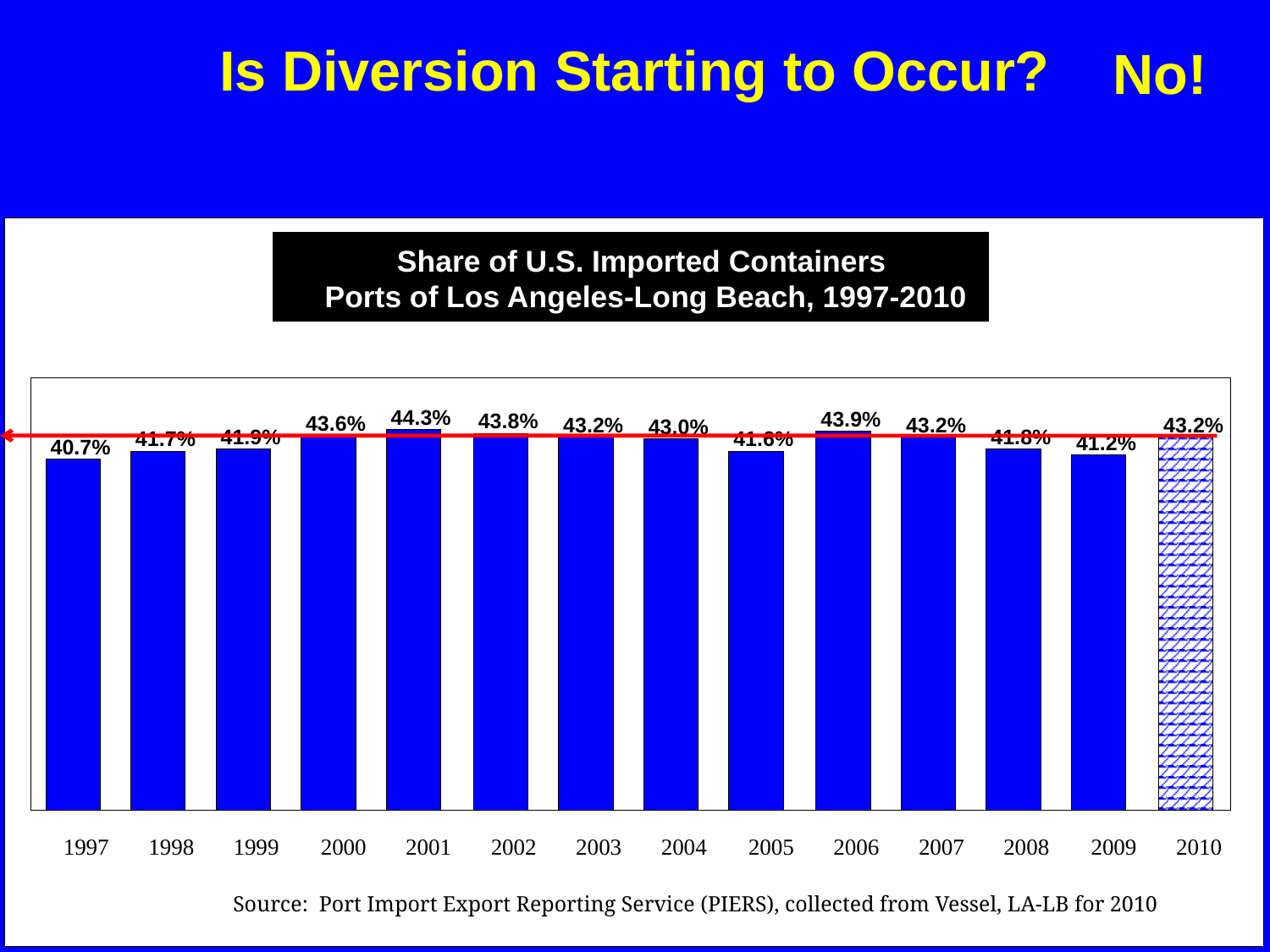

# Is Diversion Starting to Occur?
No!

Share of U.S. Imported Containers
Ports of Los Angeles-Long Beach, 1997-2010

44.3%
43.9%
43.8%
43.6%
43.2%
43.2%
43.2%

43.0%
41.9%
41.8%
41.7%
41.6%

41.2%

40.7%

1997
1998
1999
2000
2001
2002
2003
2004
2005
2006
2007
2008
2009
2010

Source:  Port Import Export Reporting Service (PIERS), collected from Vessel, LA-LB for 2010